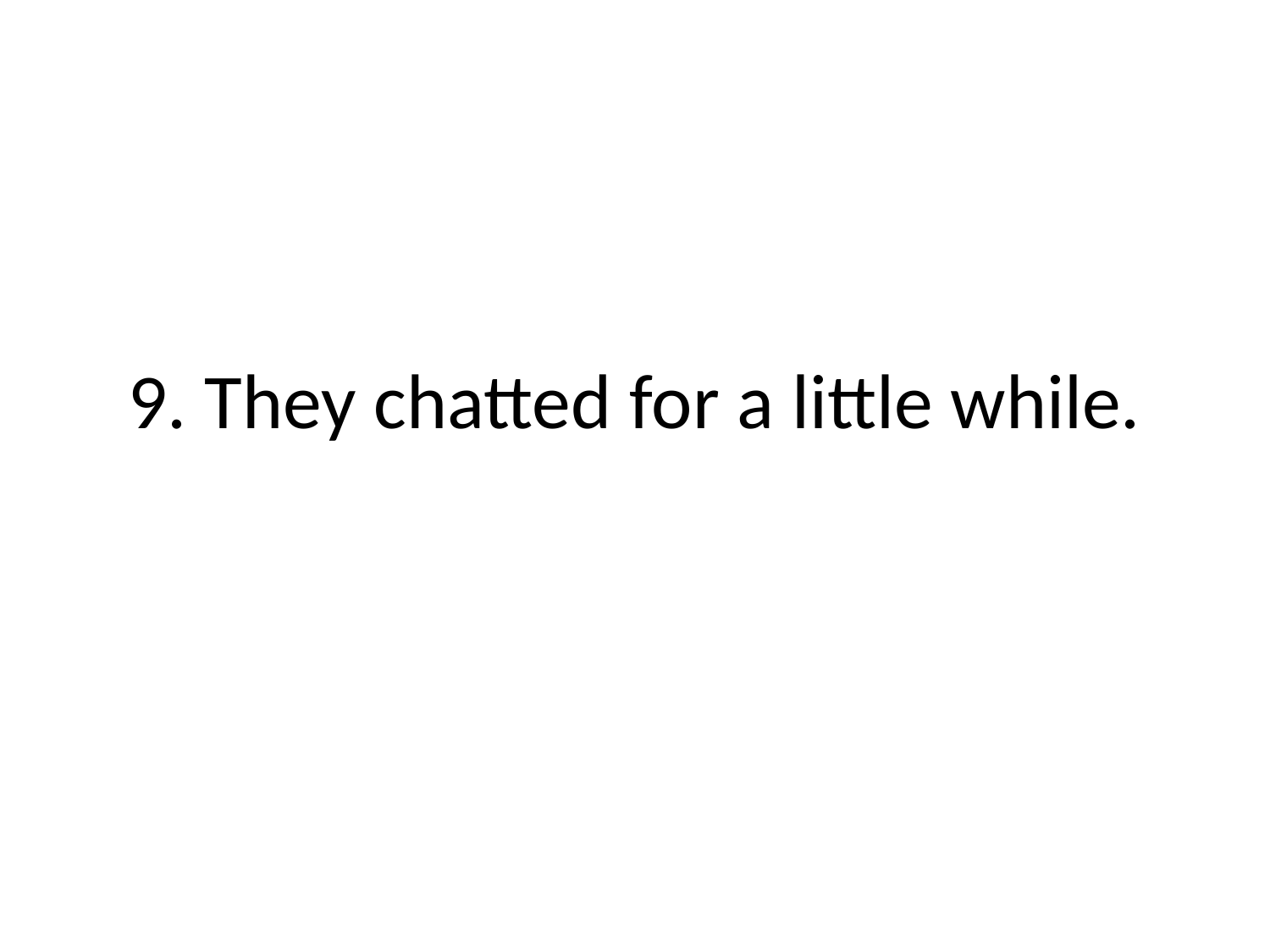

# 9. They chatted for a little while.